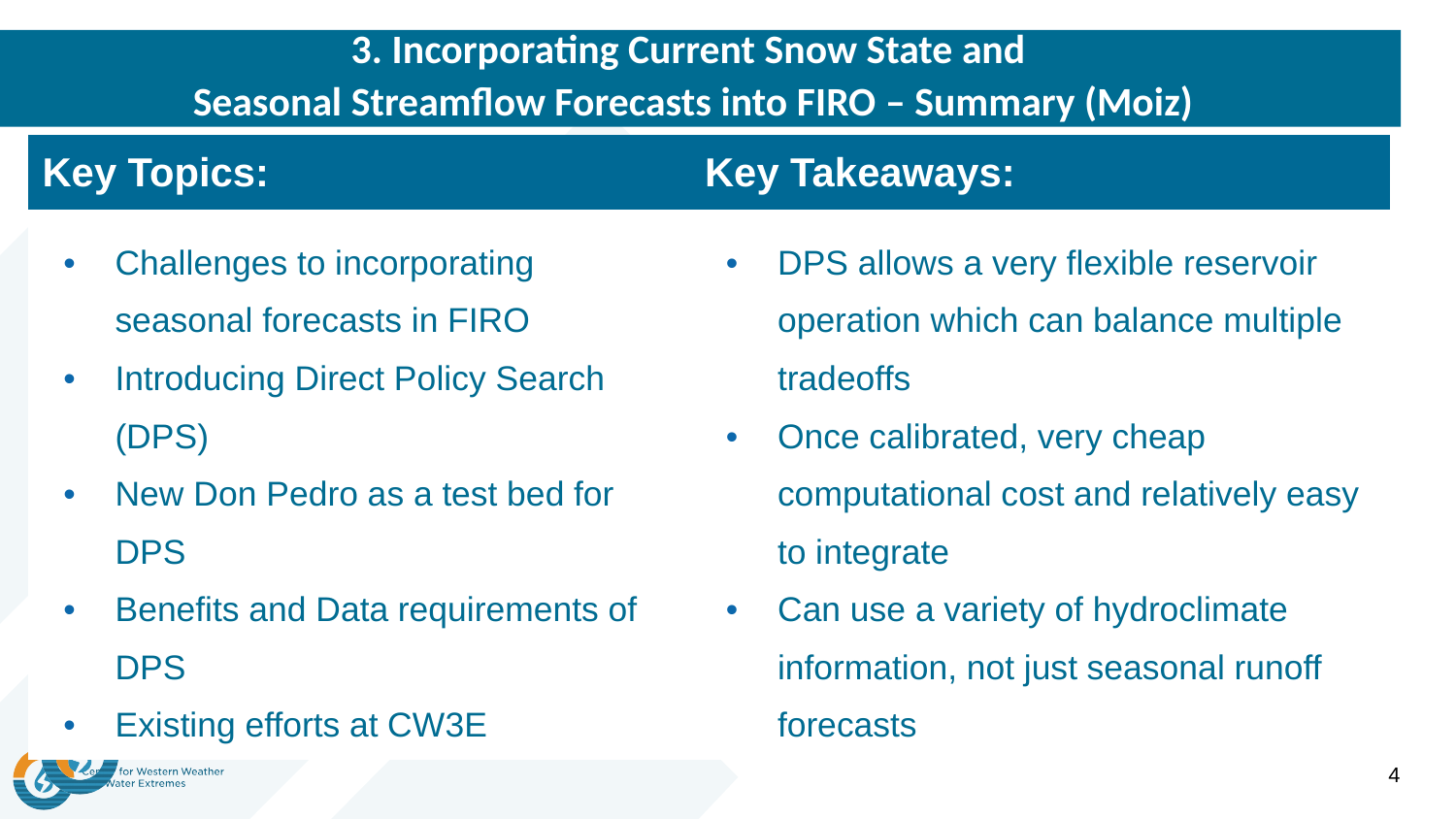

# 3. Incorporating Current Snow State and Seasonal Streamflow Forecasts into FIRO – Summary (Moiz)
| Key Topics: | Key Takeaways: |
| --- | --- |
| Challenges to incorporating seasonal forecasts in FIRO Introducing Direct Policy Search (DPS) New Don Pedro as a test bed for DPS Benefits and Data requirements of DPS Existing efforts at CW3E | DPS allows a very flexible reservoir operation which can balance multiple tradeoffs Once calibrated, very cheap computational cost and relatively easy to integrate Can use a variety of hydroclimate information, not just seasonal runoff forecasts |
4